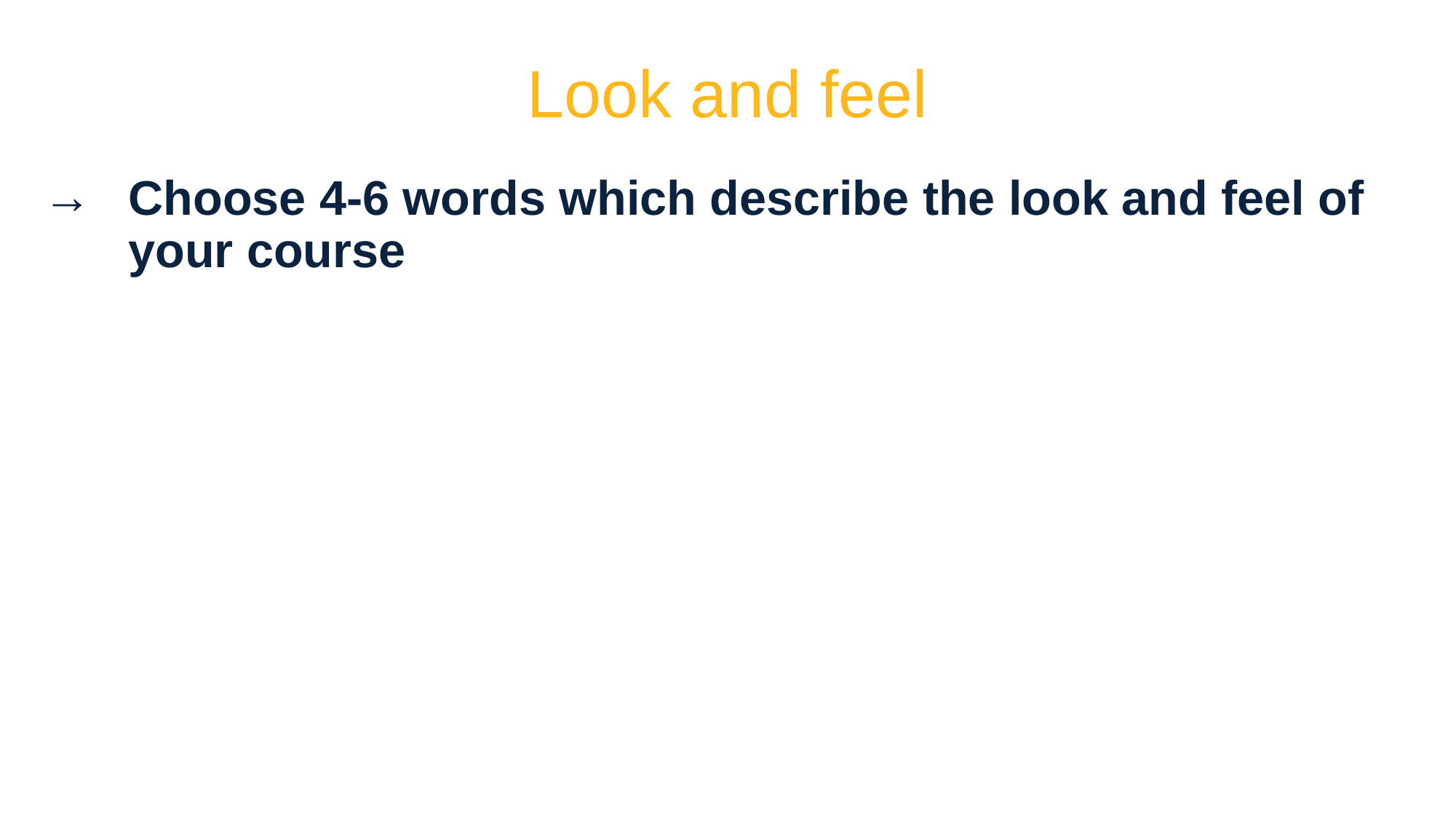

# Look and feel
Choose 4-6 words which describe the look and feel of your course